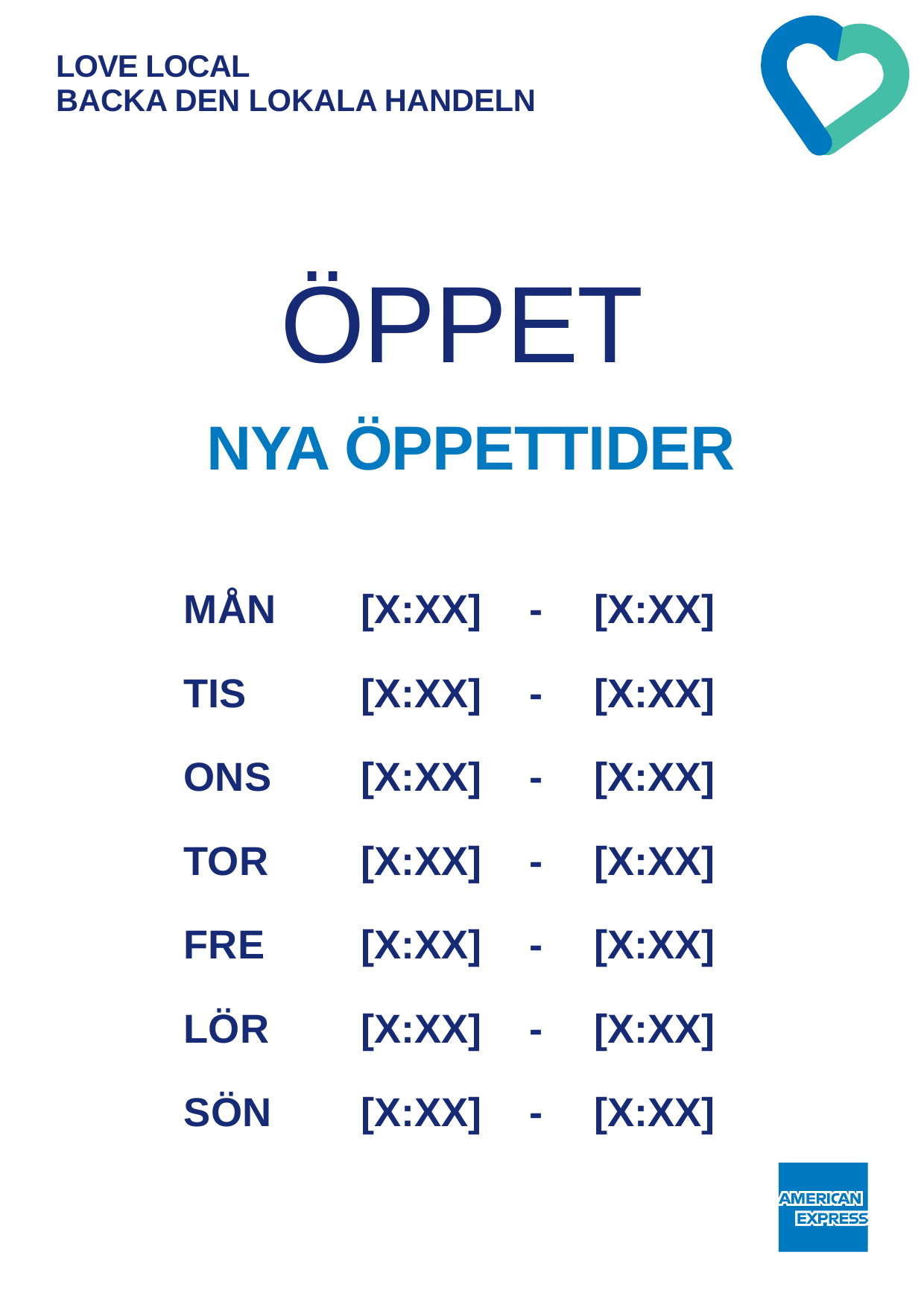

LOVE LOCAL
BACKA DEN LOKALA HANDELN
ÖPPET
 NYA ÖPPETTIDER
| MÅN | [X:XX] | - | [X:XX] |
| --- | --- | --- | --- |
| TIS | [X:XX] | - | [X:XX] |
| ONS | [X:XX] | - | [X:XX] |
| TOR | [X:XX] | - | [X:XX] |
| FRE | [X:XX] | - | [X:XX] |
| LÖR | [X:XX] | - | [X:XX] |
| SÖN | [X:XX] | - | [X:XX] |